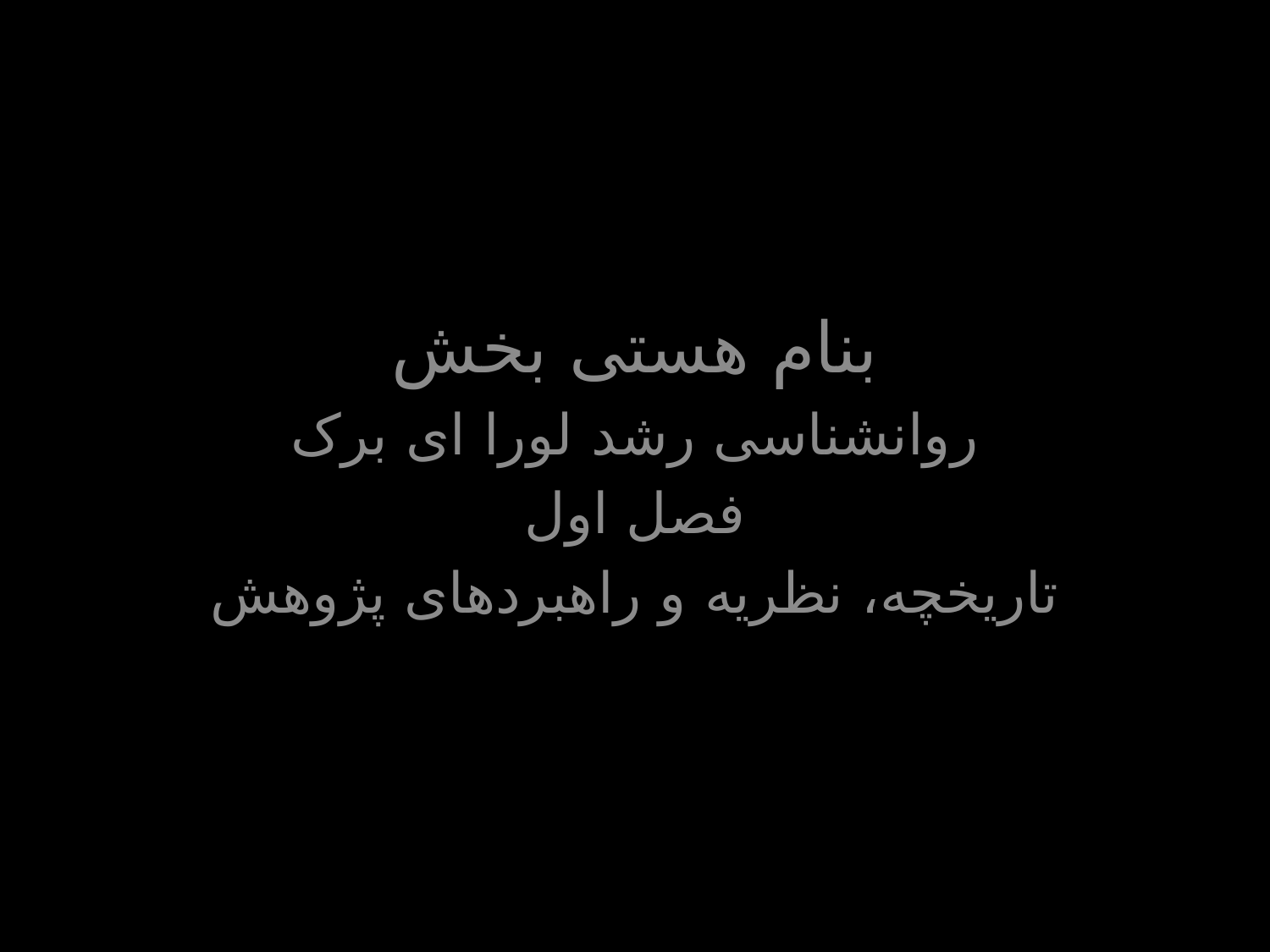

بنام هستی بخش
روانشناسی رشد لورا ای برک
فصل اول
تاریخچه، نظریه و راهبردهای پژوهش

1